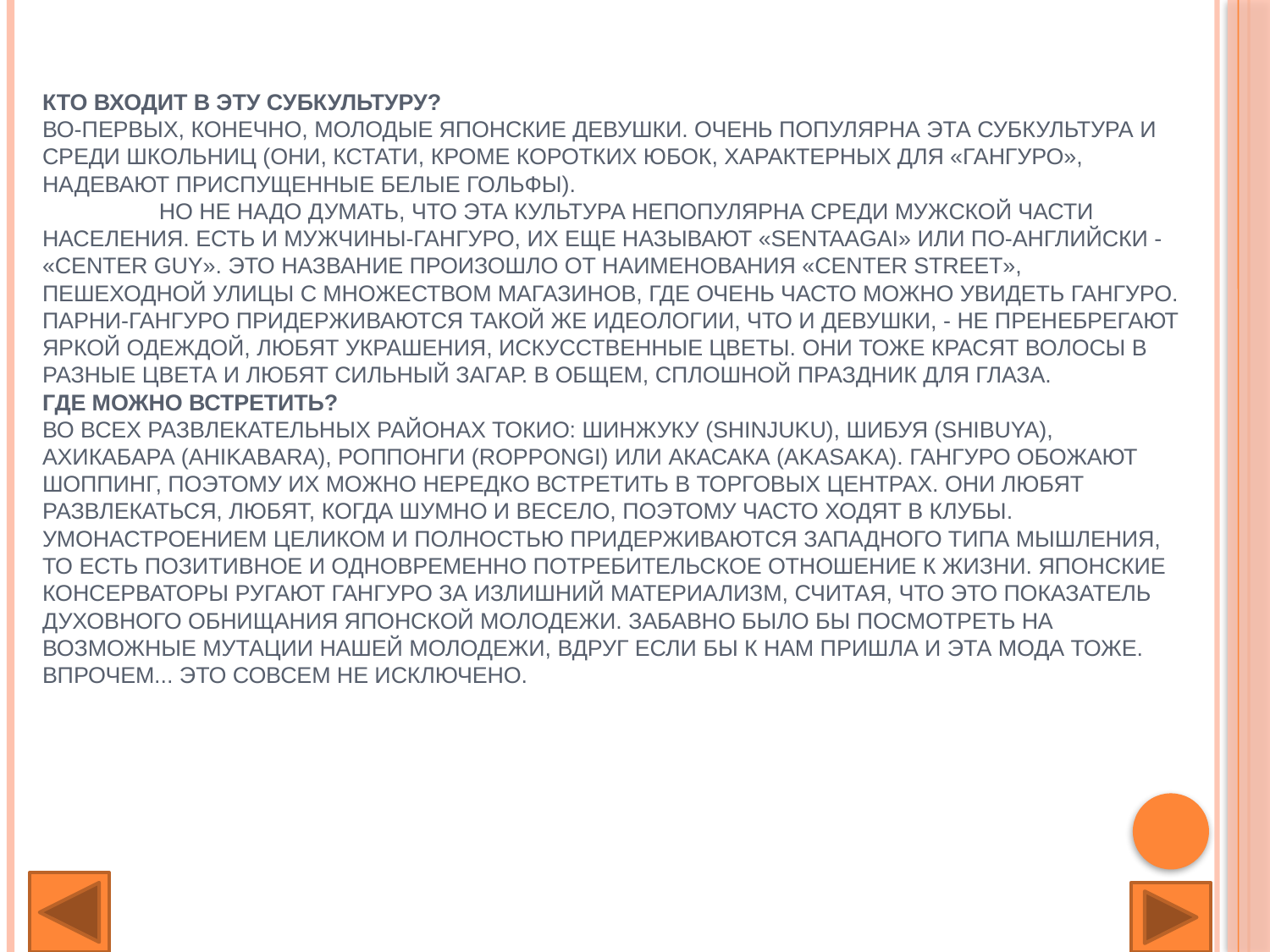

# Кто входит в эту субкультуру? Во-первых, конечно, молодые японские девушки. Очень популярна эта субкультура и среди школьниц (они, кстати, кроме коротких юбок, характерных для «гангуро», надевают приспущенные белые гольфы). Но не надо думать, что эта культура непопулярна среди мужской части населения. Есть и мужчины-гангуро, их еще называют «Sentaagai» или по-английски - «center guy». Это название произошло от наименования «Center Street», пешеходной улицы с множеством магазинов, где очень часто можно увидеть гангуро. Парни-гангуро придерживаются такой же идеологии, что и девушки, - не пренебрегают яркой одеждой, любят украшения, искусственные цветы. Они тоже красят волосы в разные цвета и любят сильный загар. В общем, сплошной праздник для глаза.  Где можно встретить? Во всех развлекательных районах Токио: Шинжуку (Shinjuku), Шибуя (Shibuya), Ахикабара (Ahikabara), Роппонги (Roppongi) или Акасака (Akasaka). Гангуро обожают шоппинг, поэтому их можно нередко встретить в торговых центрах. Они любят развлекаться, любят, когда шумно и весело, поэтому часто ходят в клубы. Умонастроением целиком и полностью придерживаются западного типа мышления, то есть позитивное и одновременно потребительское отношение к жизни. Японские консерваторы ругают гангуро за излишний материализм, считая, что это показатель духовного обнищания японской молодежи. Забавно было бы посмотреть на возможные мутации нашей молодежи, вдруг если бы к нам пришла и эта мода тоже. Впрочем... это совсем не исключено.